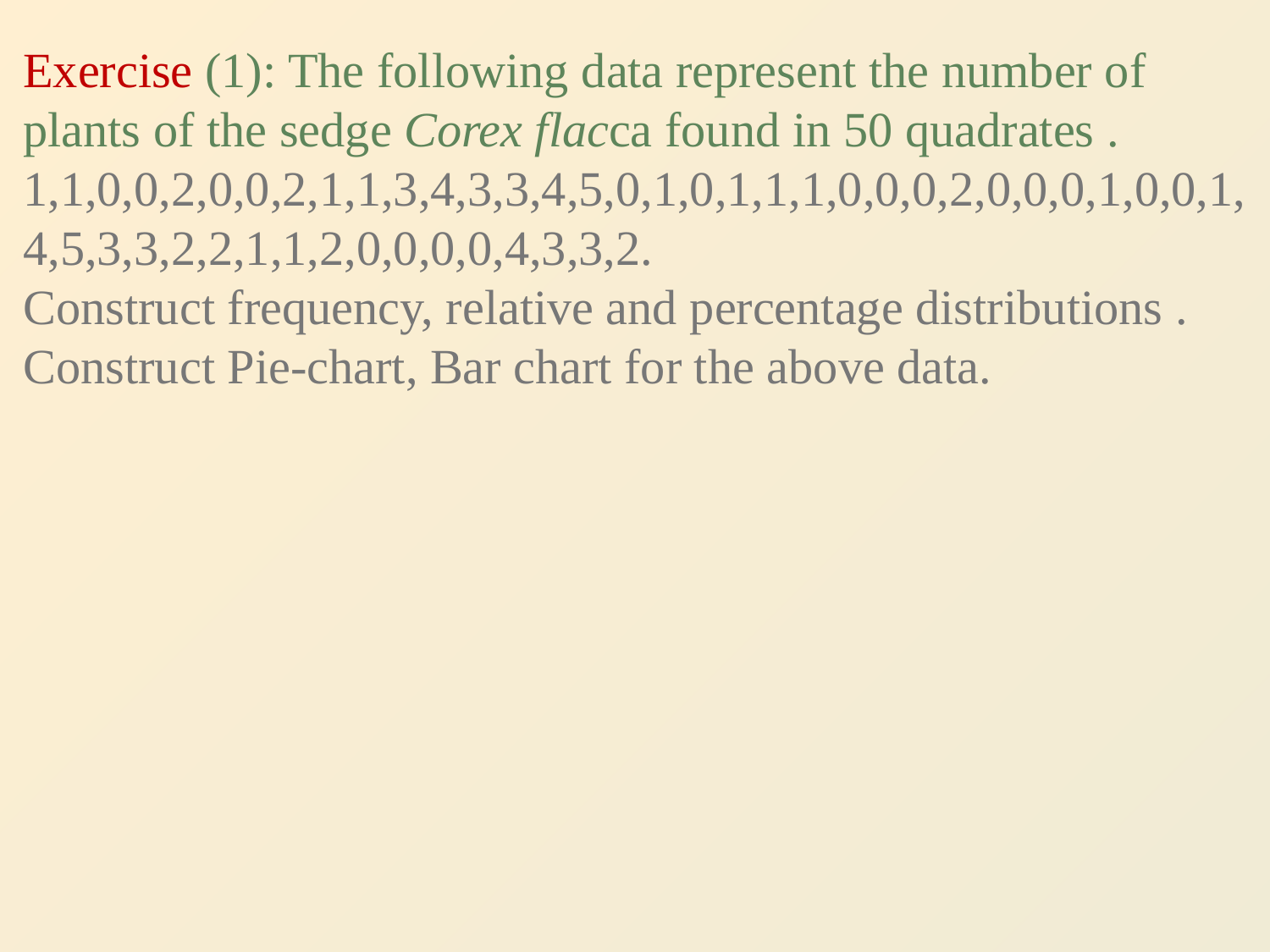

Exercise (1): The following data represent the number of plants of the sedge Corex flacca found in 50 quadrates .
1,1,0,0,2,0,0,2,1,1,3,4,3,3,4,5,0,1,0,1,1,1,0,0,0,2,0,0,0,1,0,0,1,4,5,3,3,2,2,1,1,2,0,0,0,0,4,3,3,2.
Construct frequency, relative and percentage distributions .
Construct Pie-chart, Bar chart for the above data.